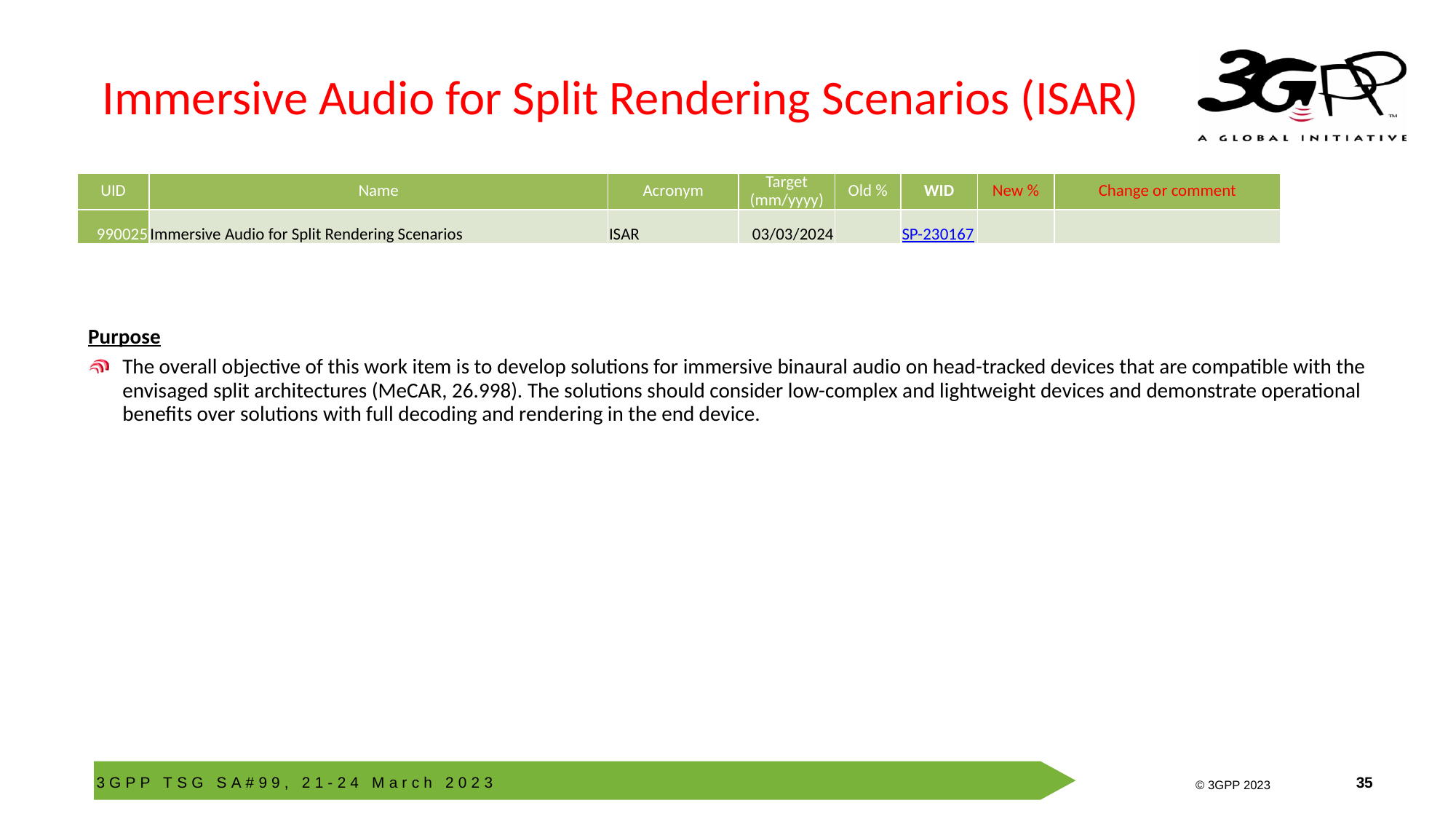

# Immersive Audio for Split Rendering Scenarios (ISAR)
| UID | Name | Acronym | Target (mm/yyyy) | Old % | WID | New % | Change or comment |
| --- | --- | --- | --- | --- | --- | --- | --- |
| 990025 | Immersive Audio for Split Rendering Scenarios | ISAR | 03/03/2024 |  | SP-230167 |  |  |
Purpose
The overall objective of this work item is to develop solutions for immersive binaural audio on head-tracked devices that are compatible with the envisaged split architectures (MeCAR, 26.998). The solutions should consider low-complex and lightweight devices and demonstrate operational benefits over solutions with full decoding and rendering in the end device.